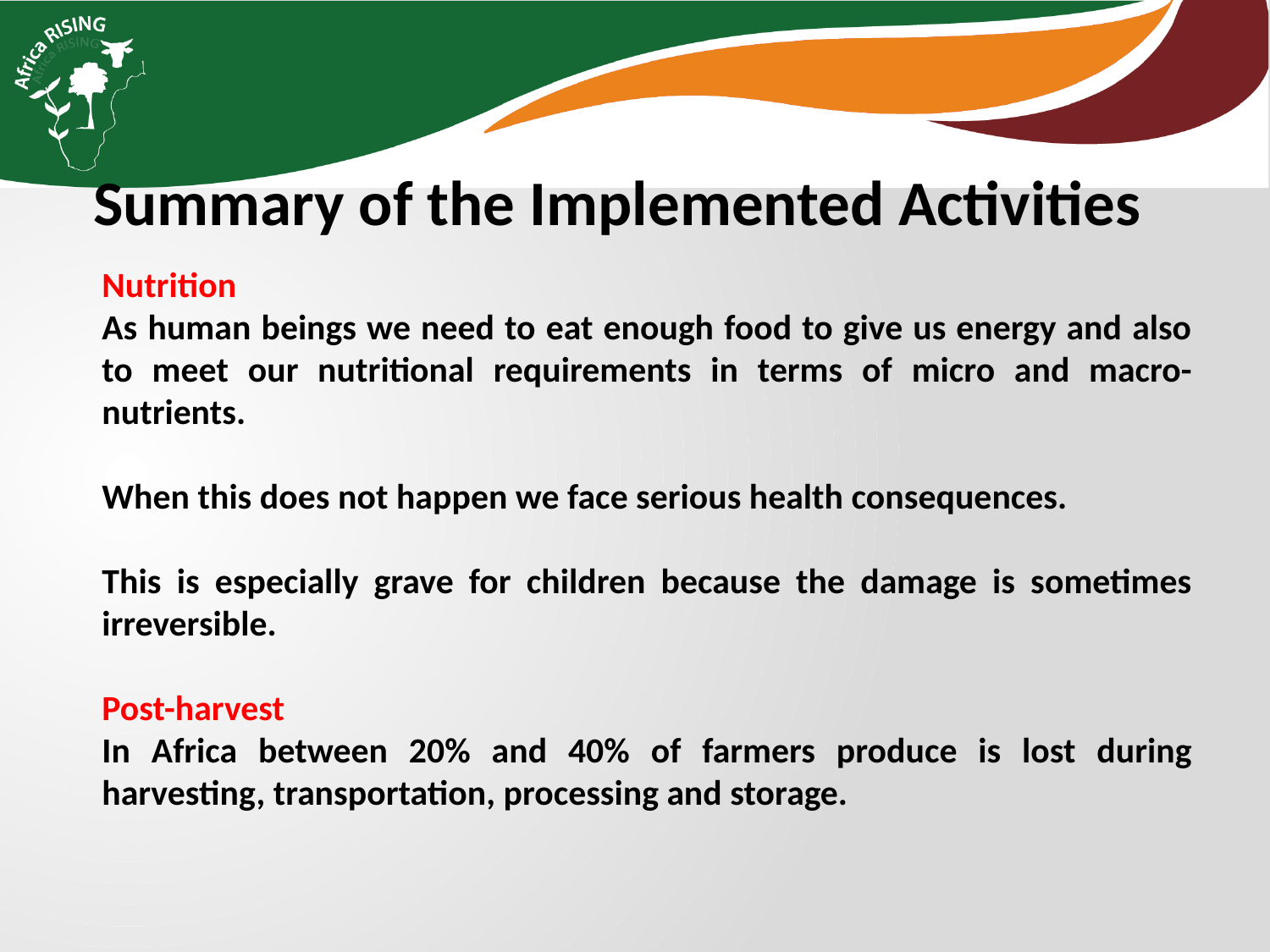

Summary of the Implemented Activities
Nutrition
As human beings we need to eat enough food to give us energy and also to meet our nutritional requirements in terms of micro and macro-nutrients.

When this does not happen we face serious health consequences.

This is especially grave for children because the damage is sometimes irreversible.

Post-harvest
In Africa between 20% and 40% of farmers produce is lost during harvesting, transportation, processing and storage.